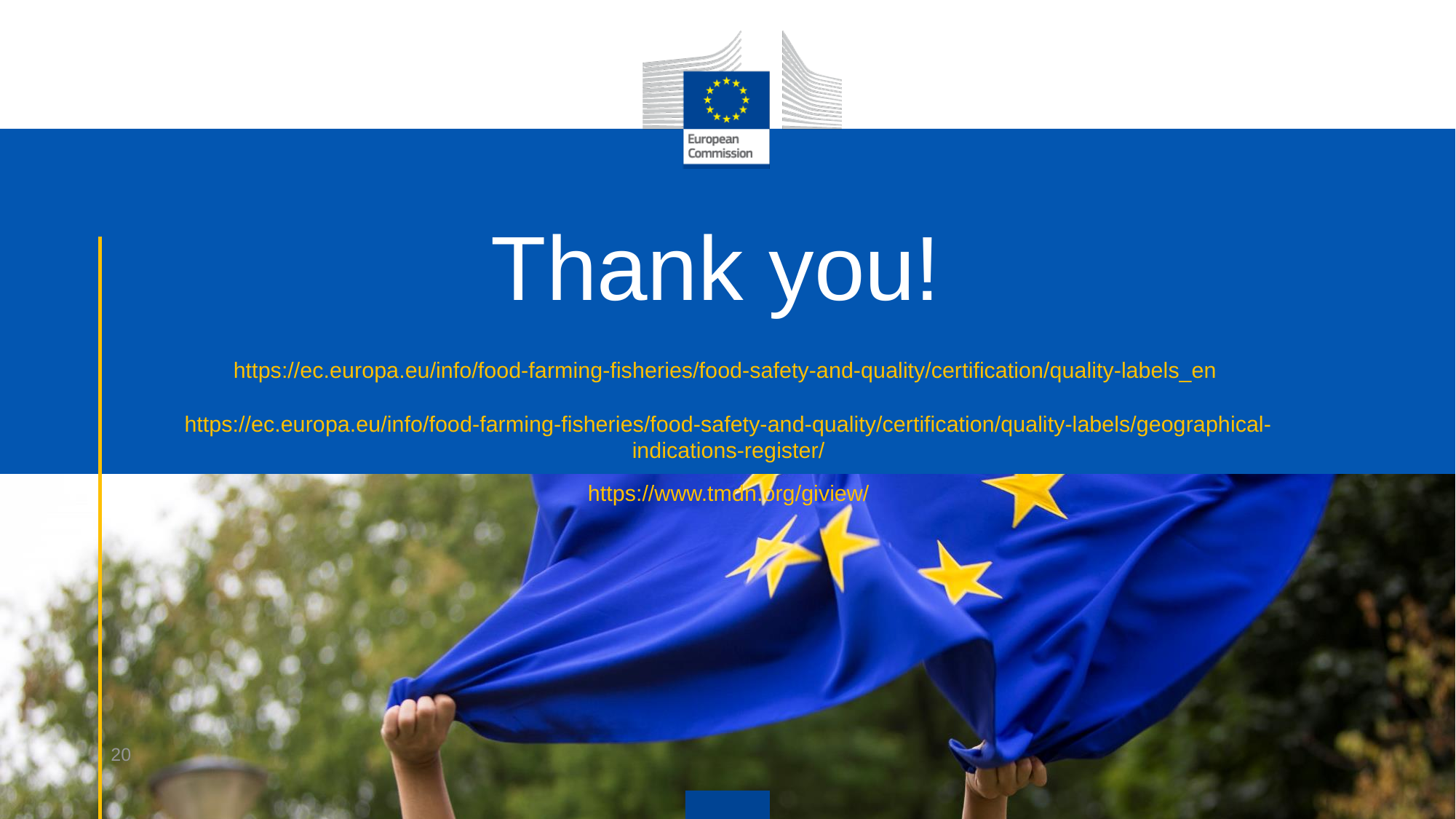

# Thank you!
https://ec.europa.eu/info/food-farming-fisheries/food-safety-and-quality/certification/quality-labels_en
https://ec.europa.eu/info/food-farming-fisheries/food-safety-and-quality/certification/quality-labels/geographical-indications-register/
https://www.tmdn.org/giview/

20